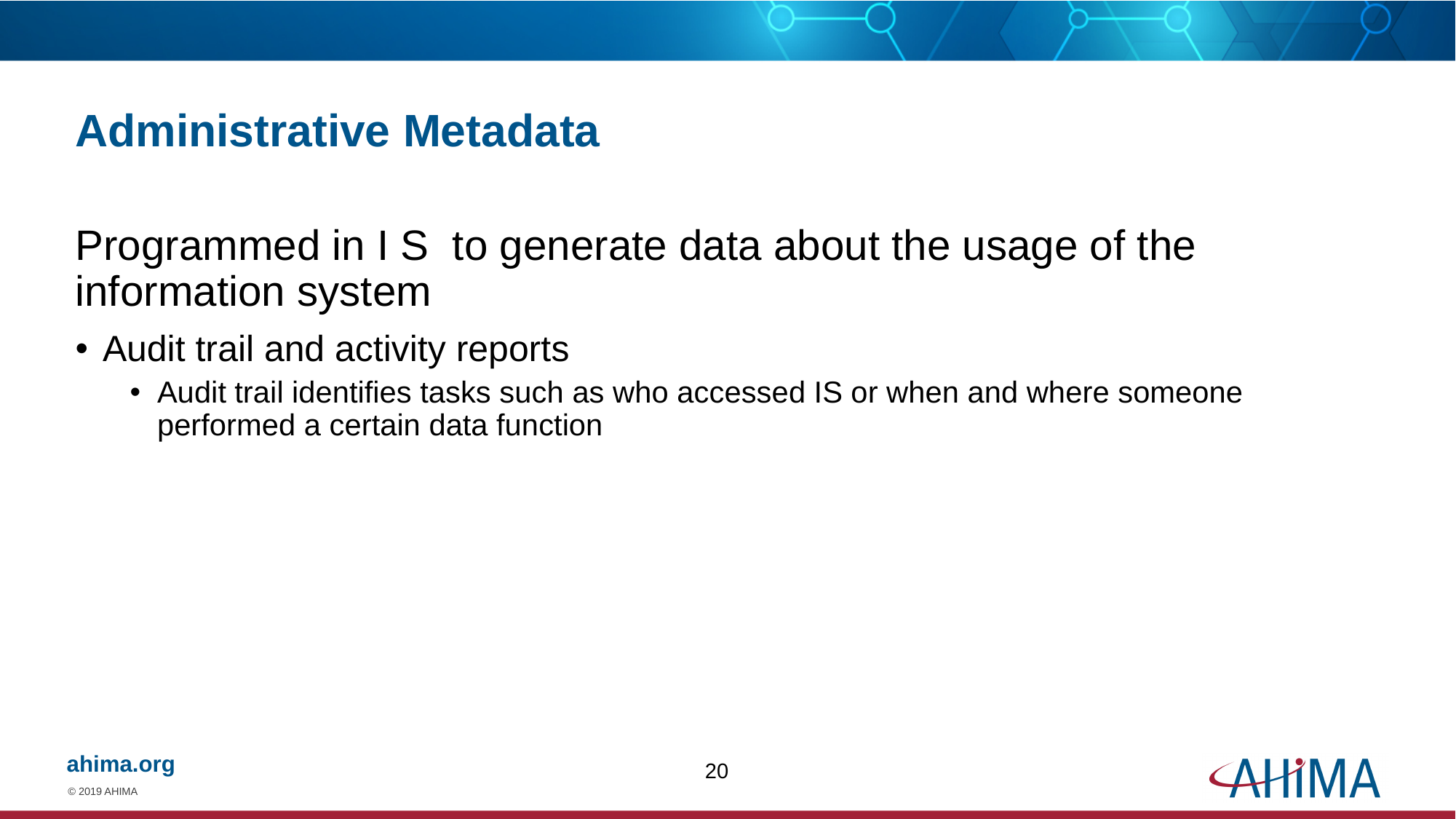

# Administrative Metadata
Programmed in I S  to generate data about the usage of the information system
Audit trail and activity reports
Audit trail identifies tasks such as who accessed IS or when and where someone performed a certain data function